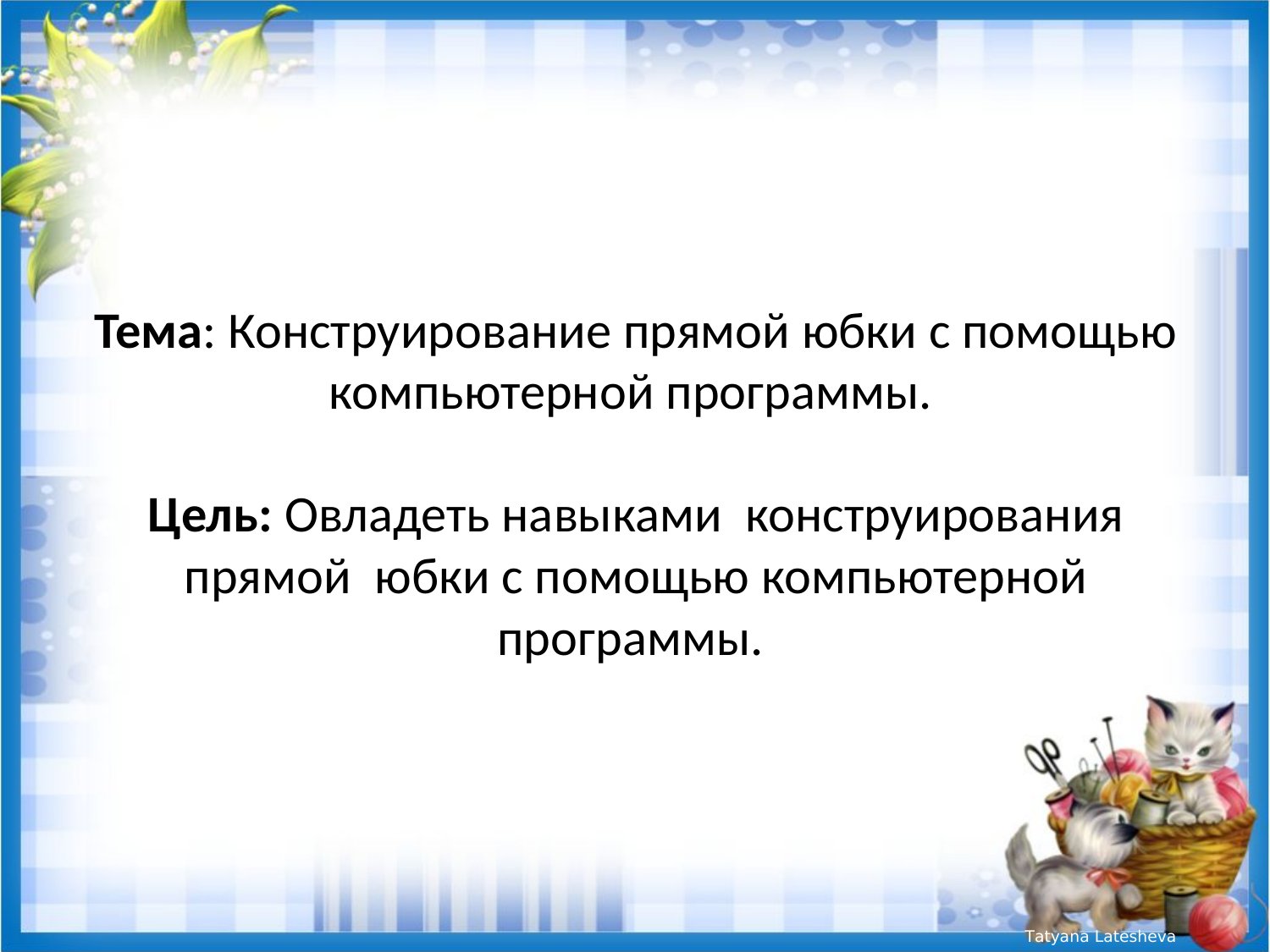

# Тема: Конструирование прямой юбки с помощью компьютерной программы. Цель: Овладеть навыками  конструирования прямой  юбки с помощью компьютерной программы.